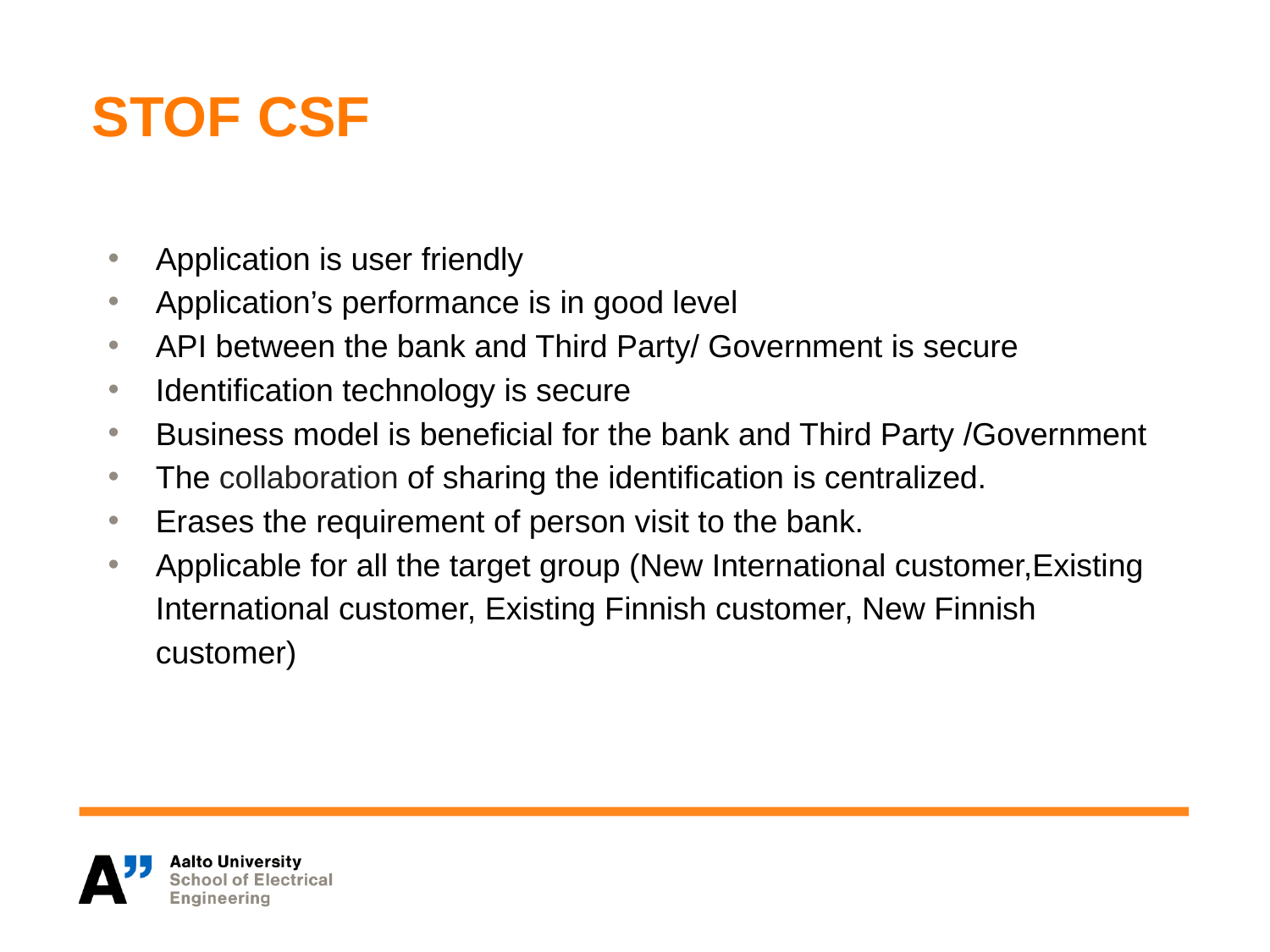

# STOF CSF
Application is user friendly
Application’s performance is in good level
API between the bank and Third Party/ Government is secure
Identification technology is secure
Business model is beneficial for the bank and Third Party /Government
The collaboration of sharing the identification is centralized.
Erases the requirement of person visit to the bank.
Applicable for all the target group (New International customer,Existing International customer, Existing Finnish customer, New Finnish customer)